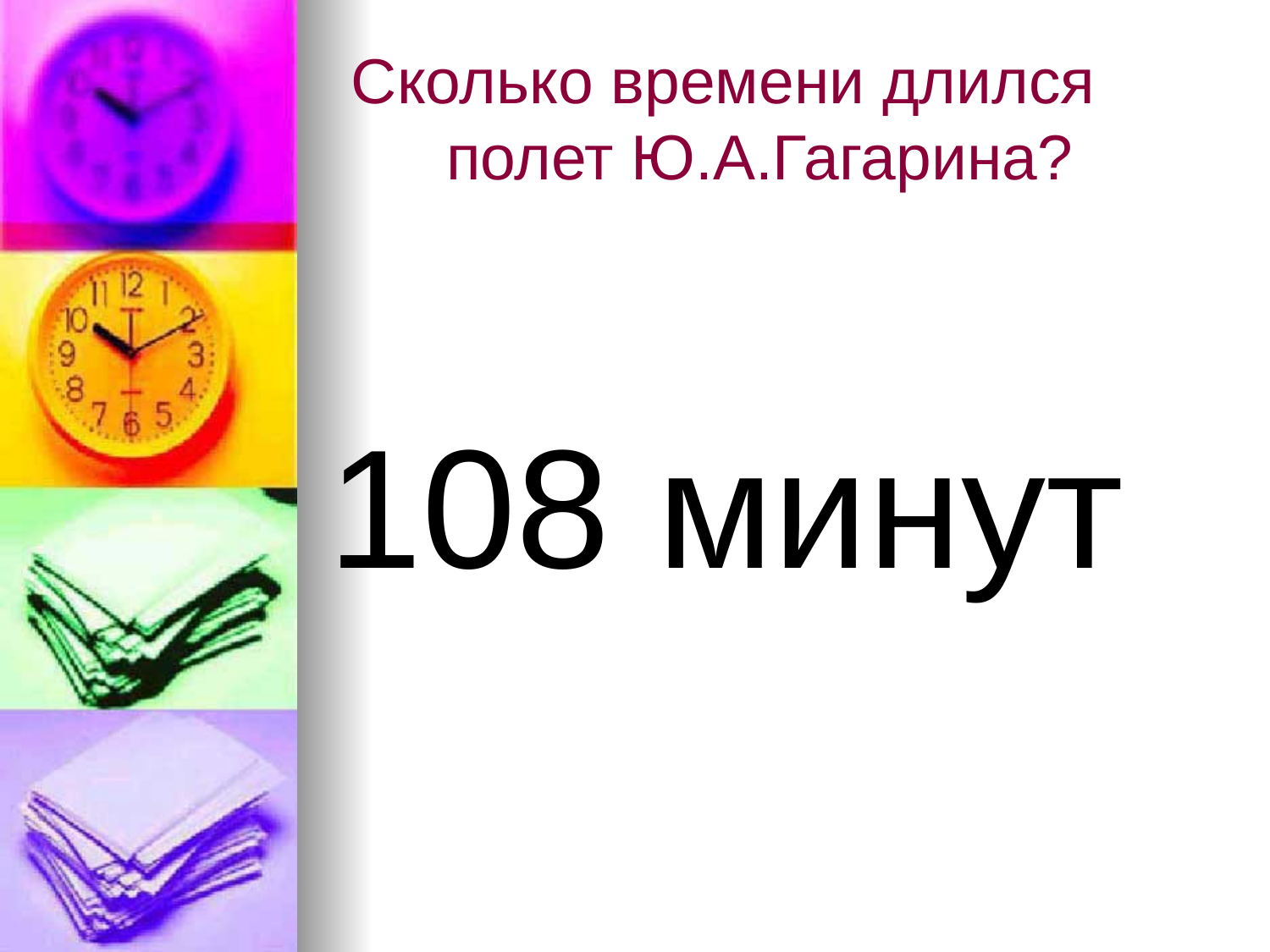

# Сколько времени длился полет Ю.А.Гагарина?
108 минут